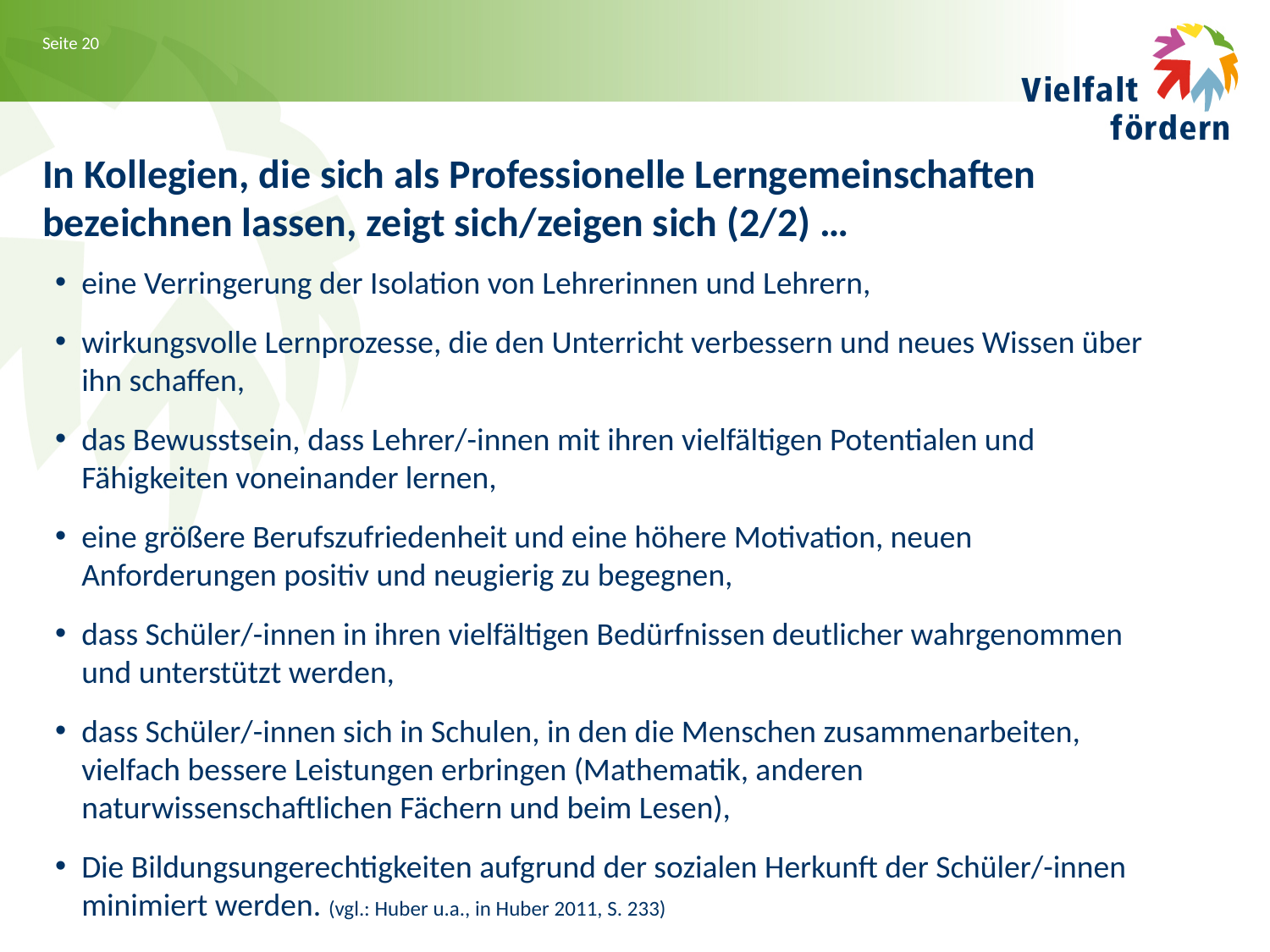

In Kollegien, die sich als Professionelle Lerngemeinschaften bezeichnen lassen, zeigt sich/zeigen sich (2/2) …

eine Verringerung der Isolation von Lehrerinnen und Lehrern,
wirkungsvolle Lernprozesse, die den Unterricht verbessern und neues Wissen über ihn schaffen,
das Bewusstsein, dass Lehrer/-innen mit ihren vielfältigen Potentialen und Fähigkeiten voneinander lernen,
eine größere Berufszufriedenheit und eine höhere Motivation, neuen Anforderungen positiv und neugierig zu begegnen,
dass Schüler/-innen in ihren vielfältigen Bedürfnissen deutlicher wahrgenommen und unterstützt werden,
dass Schüler/-innen sich in Schulen, in den die Menschen zusammenarbeiten, vielfach bessere Leistungen erbringen (Mathematik, anderen naturwissenschaftlichen Fächern und beim Lesen),
Die Bildungsungerechtigkeiten aufgrund der sozialen Herkunft der Schüler/-innen minimiert werden. (vgl.: Huber u.a., in Huber 2011, S. 233)